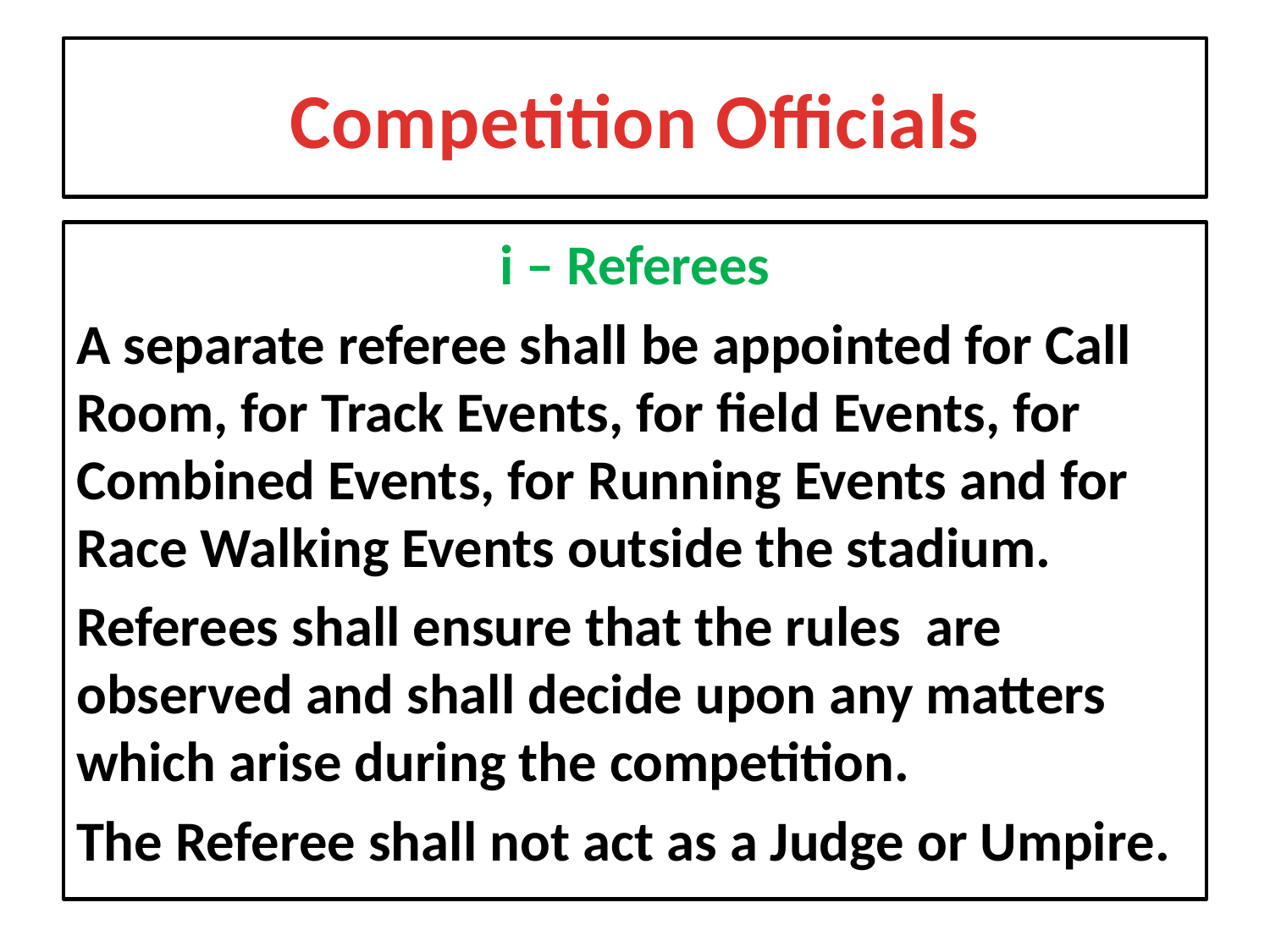

# Competition Officials
i – Referees
A separate referee shall be appointed for Call Room, for Track Events, for field Events, for Combined Events, for Running Events and for Race Walking Events outside the stadium.
Referees shall ensure that the rules  are observed and shall decide upon any matters which arise during the competition.
The Referee shall not act as a Judge or Umpire.